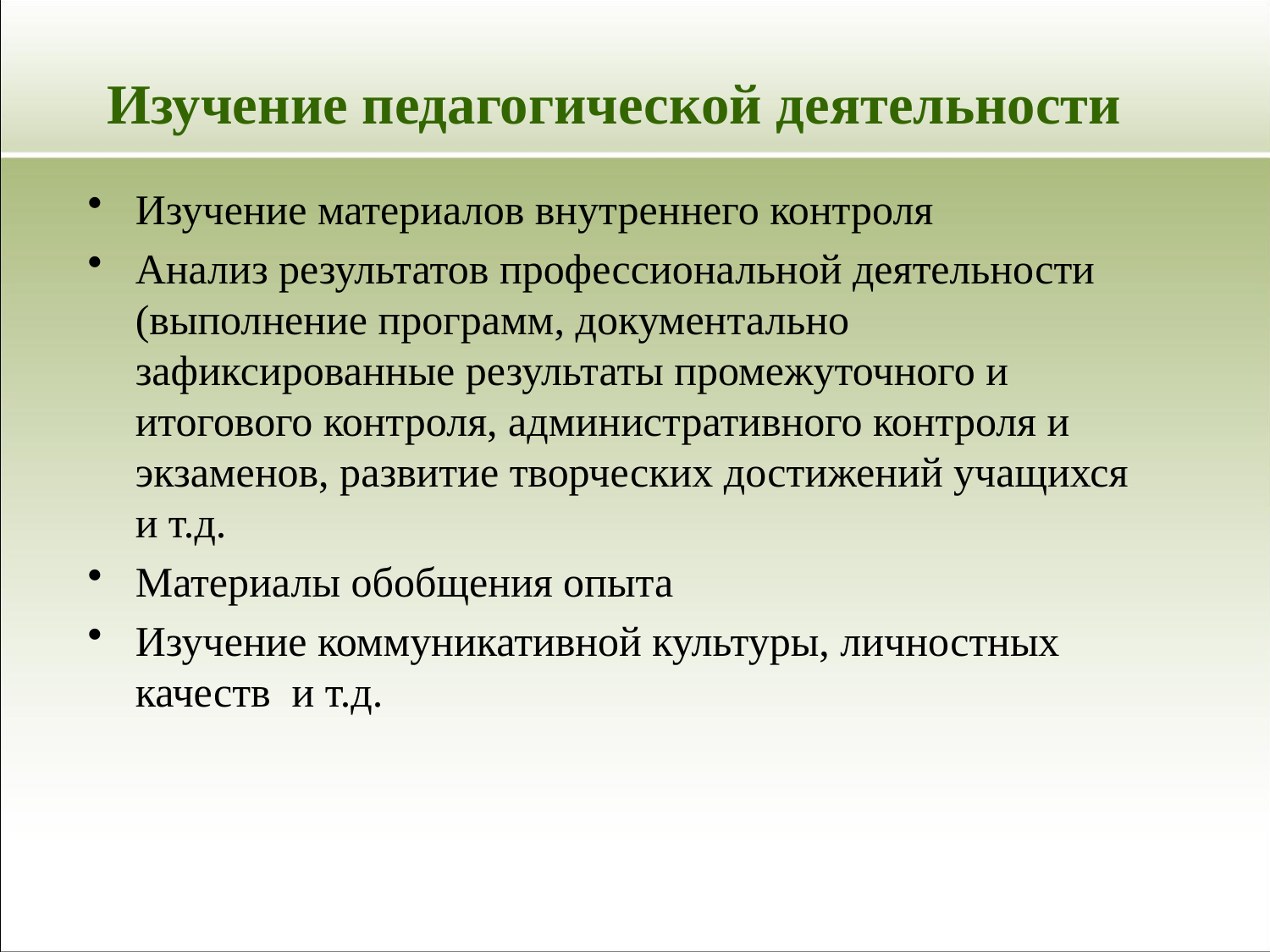

# Изучение педагогической деятельности
Изучение материалов внутреннего контроля
Анализ результатов профессиональной деятельности (выполнение программ, документально зафиксированные результаты промежуточного и итогового контроля, административного контроля и экзаменов, развитие творческих достижений учащихся и т.д.
Материалы обобщения опыта
Изучение коммуникативной культуры, личностных качеств  и т.д.